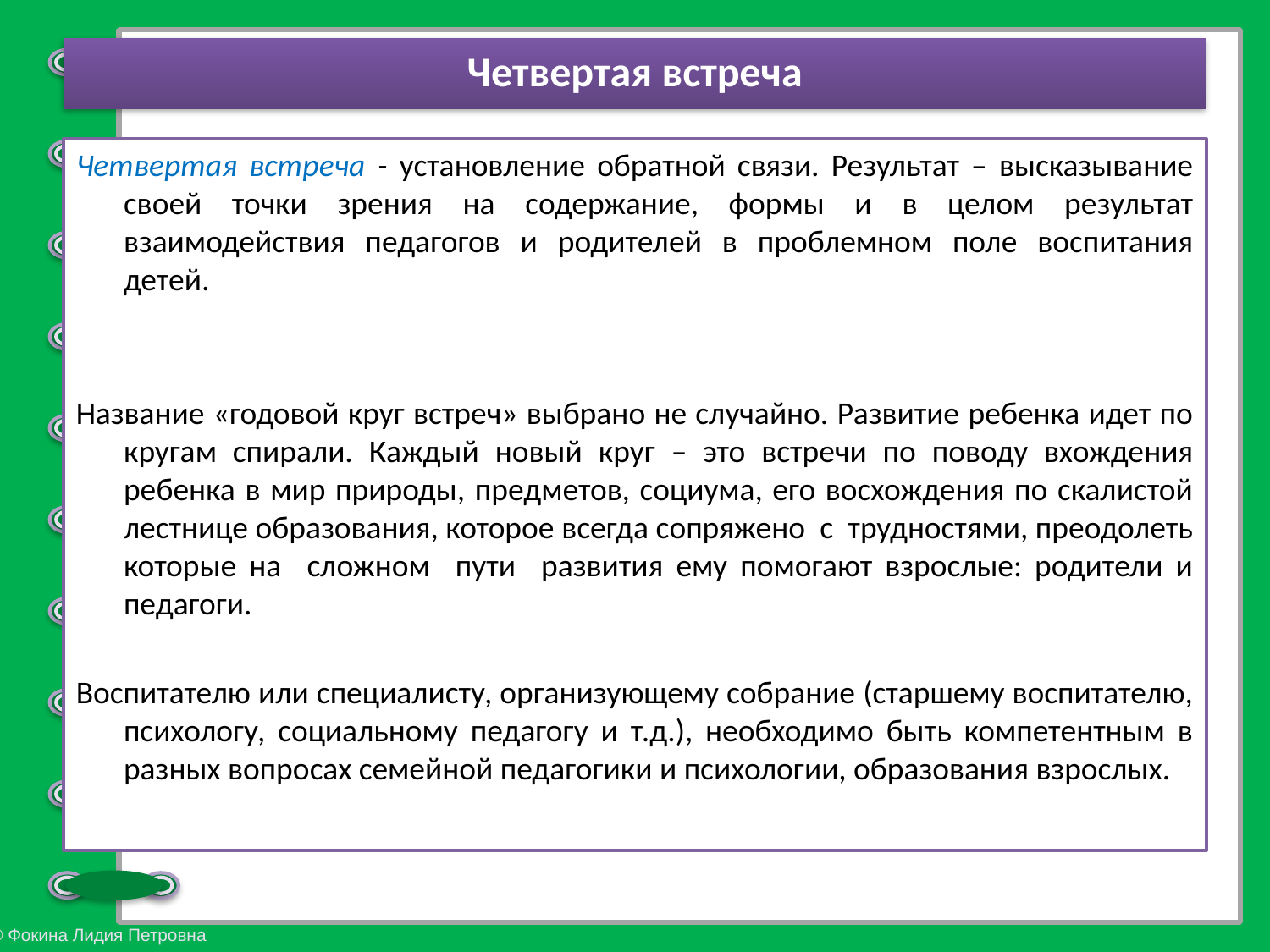

# Четвертая встреча
Четвертая встреча - установление обратной связи. Результат – высказывание своей точки зрения на содержание, формы и в целом результат взаимодействия педагогов и родителей в проблемном поле воспитания детей.

Название «годовой круг встреч» выбрано не случайно. Развитие ребенка идет по кругам спирали. Каждый новый круг – это встречи по поводу вхождения ребенка в мир природы, предметов, социума, его восхождения по скалистой лестнице образования, которое всегда сопряжено  с  трудностями, преодолеть которые на  сложном  пути  развития ему помогают взрослые: родители и педагоги.

Воспитателю или специалисту, организующему собрание (старшему воспитателю, психологу, социальному педагогу и т.д.), необходимо быть компетентным в разных вопросах семейной педагогики и психологии, образования взрослых.